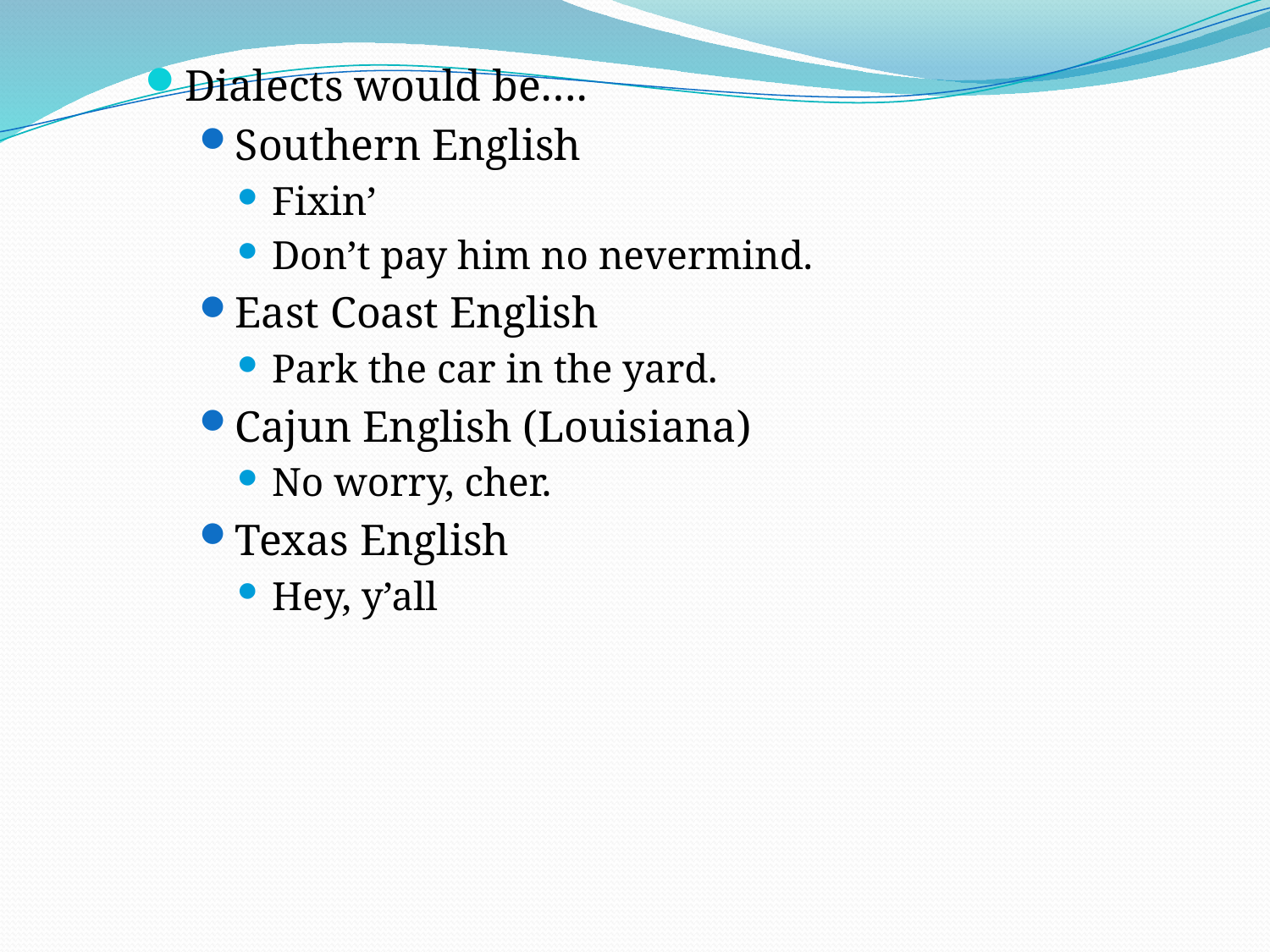

Dialects would be….
Southern English
Fixin’
Don’t pay him no nevermind.
East Coast English
Park the car in the yard.
Cajun English (Louisiana)
No worry, cher.
Texas English
Hey, y’all